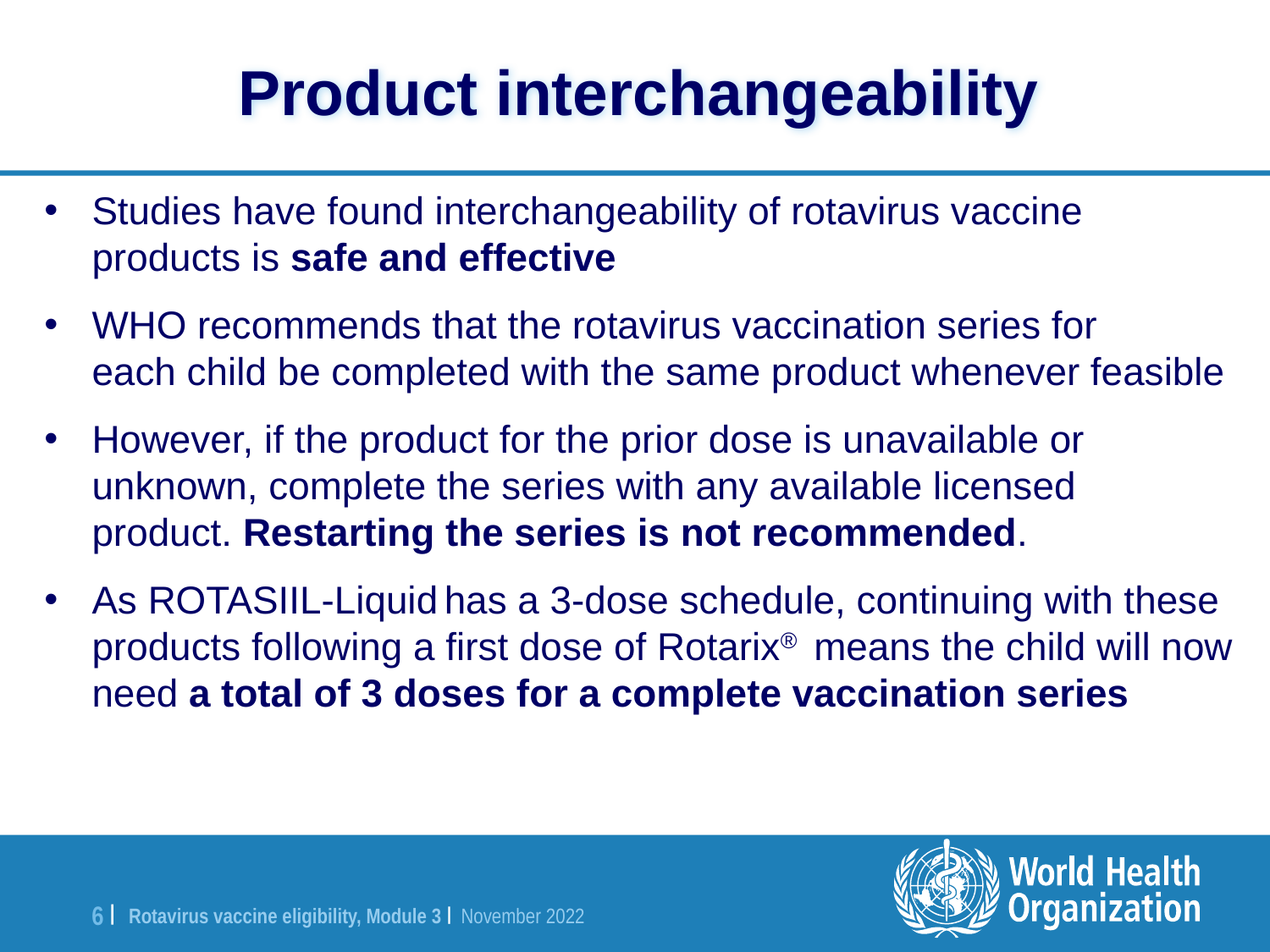

Product interchangeability
Studies have found interchangeability of rotavirus vaccine products is safe and effective
WHO recommends that the rotavirus vaccination series for each child be completed with the same product whenever feasible​
However, if the product for the prior dose is unavailable or unknown, complete the series with any available licensed product. Restarting the series is not recommended.​
As ROTASIIL-Liquid has a 3-dose schedule, continuing with these products following a first dose of Rotarix®  means the child will now need a total of 3 doses for a complete vaccination series